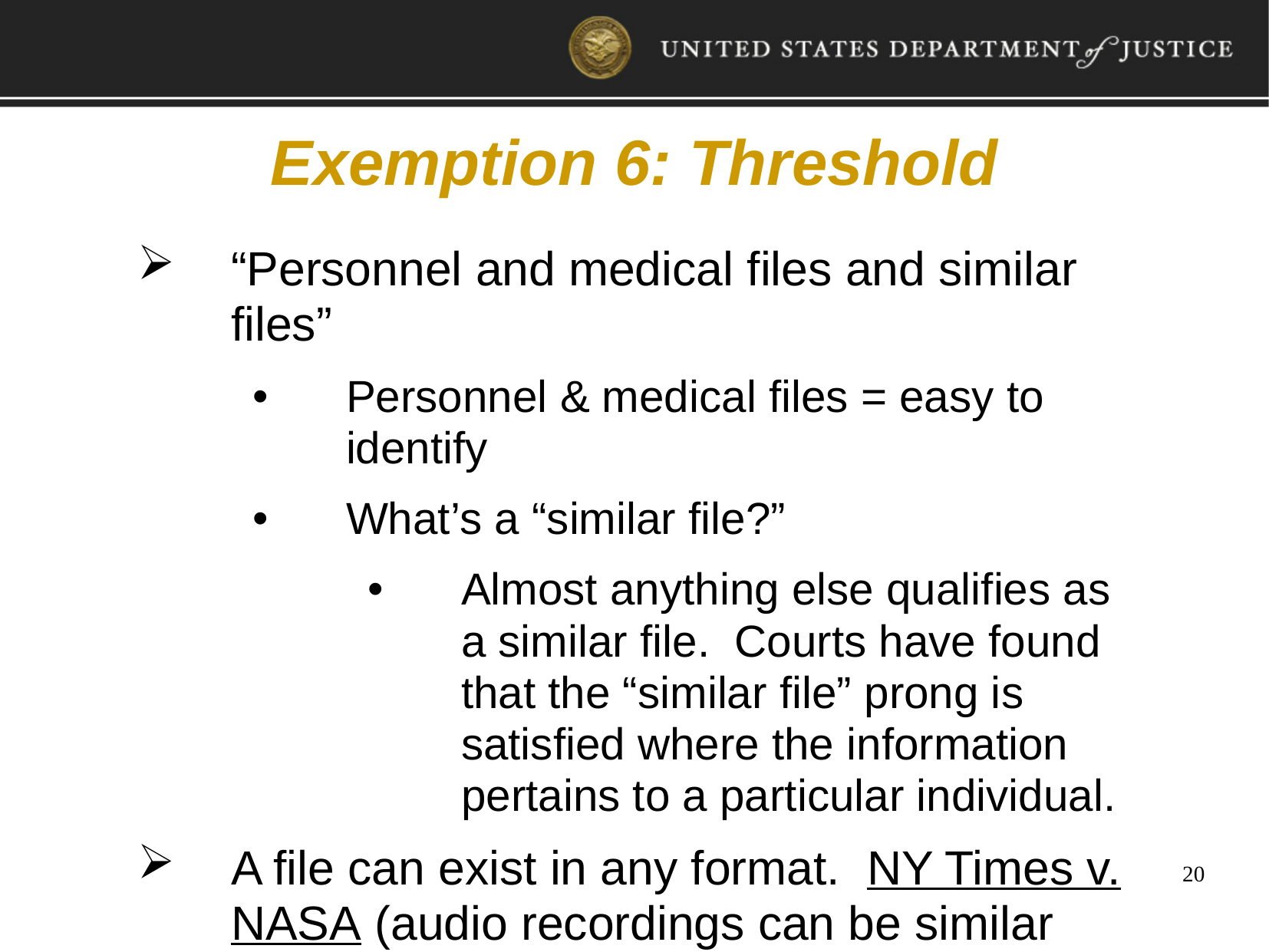

Exemption 6: Threshold
“Personnel and medical files and similar files”
Personnel & medical files = easy to identify
What’s a “similar file?”
Almost anything else qualifies as a similar file.  Courts have found that the “similar file” prong is satisfied where the information pertains to a particular individual.
A file can exist in any format.  NY Times v. NASA (audio recordings can be similar files).
20